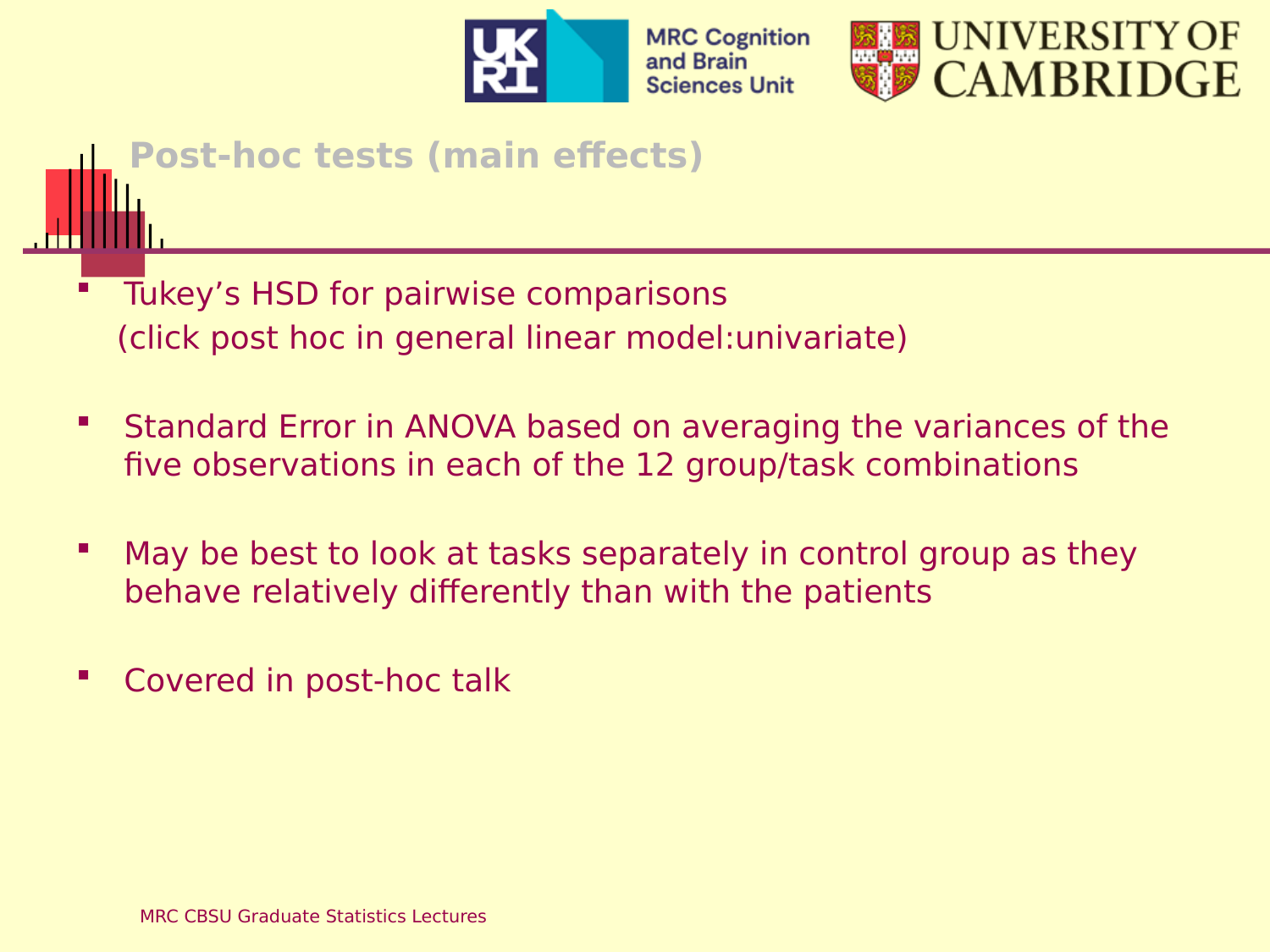

# Post-hoc tests (main effects)

Tukey’s HSD for pairwise comparisons
    (click post hoc in general linear model:univariate)

Standard Error in ANOVA based on averaging the variances of the five observations in each of the 12 group/task combinations

May be best to look at tasks separately in control group as they behave relatively differently than with the patients

Covered in post-hoc talk

MRC CBSU Graduate Statistics Lectures